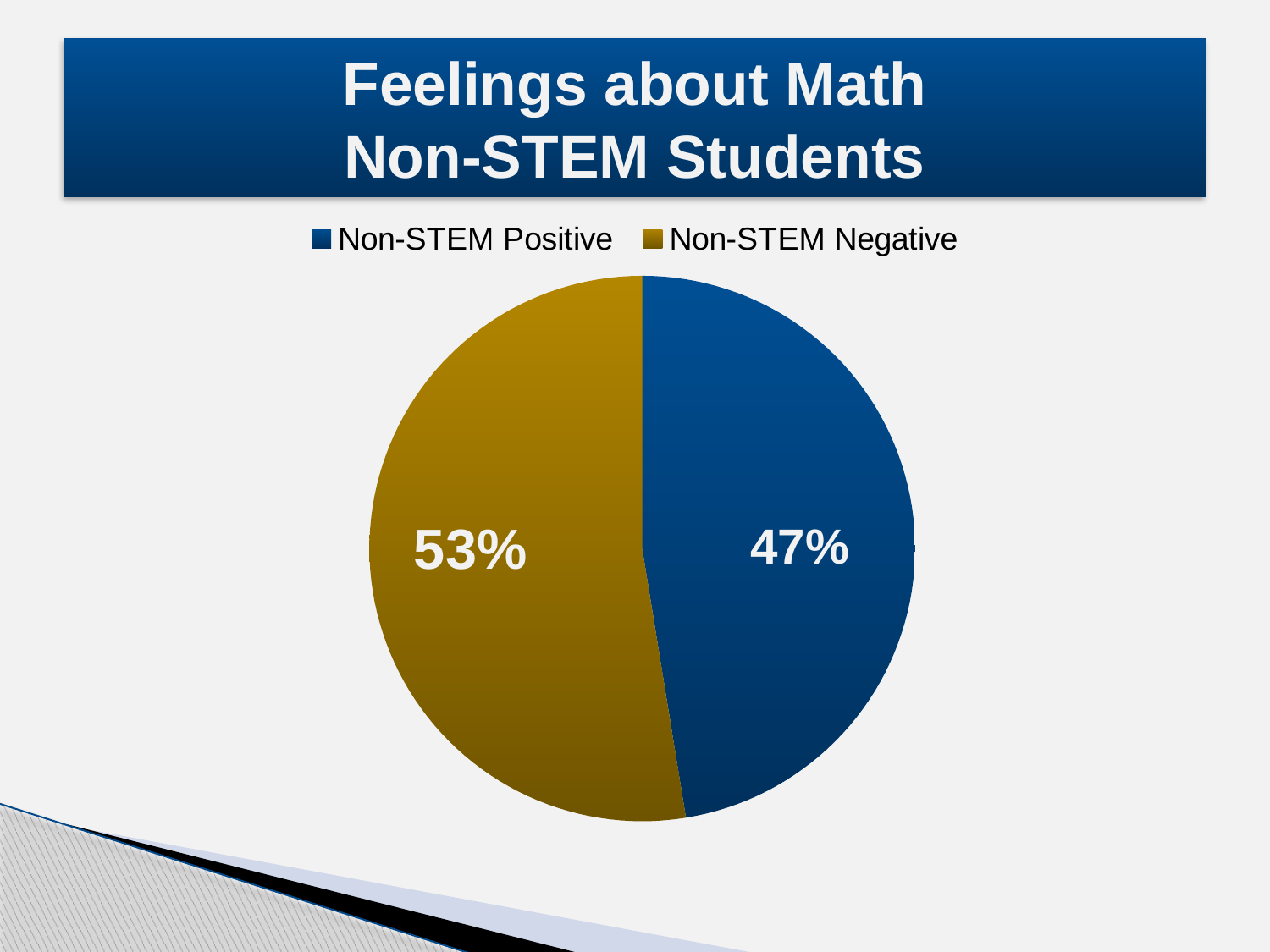

# Feelings about Math Non-STEM Students

### Chart

| Category | Sales |
|---|---|
| Non-STEM Positive  | 37.0 |
|   | 0.0 |
|   | 0.0 |
| Non-STEM Negative | 41.0 |